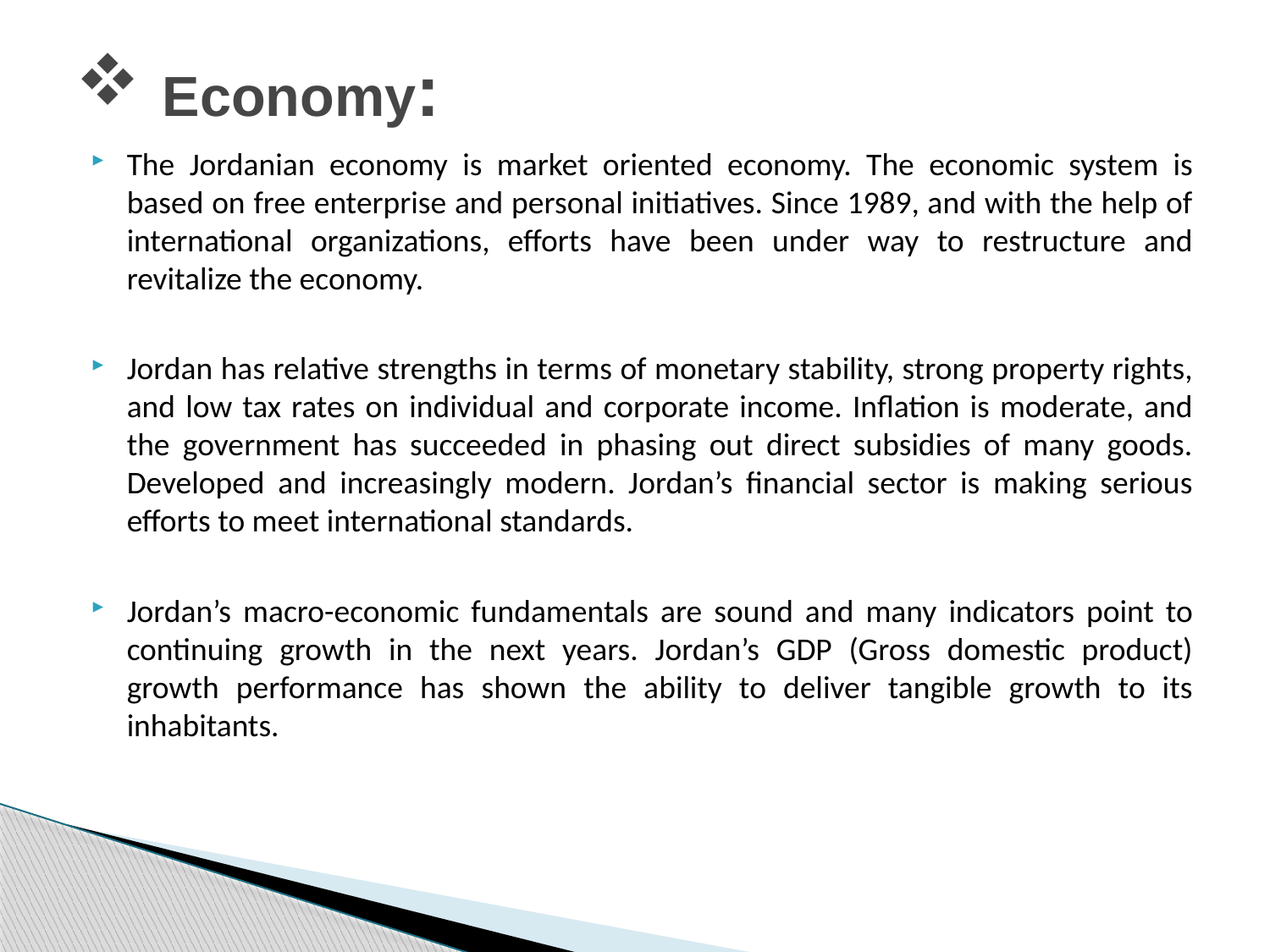

# Economy:
The Jordanian economy is market oriented economy. The economic system is based on free enterprise and personal initiatives. Since 1989, and with the help of international organizations, efforts have been under way to restructure and revitalize the economy.

Jordan has relative strengths in terms of monetary stability, strong property rights, and low tax rates on individual and corporate income. Inflation is moderate, and the government has succeeded in phasing out direct subsidies of many goods. Developed and increasingly modern. Jordan’s financial sector is making serious efforts to meet international standards.

Jordan’s macro-economic fundamentals are sound and many indicators point to continuing growth in the next years. Jordan’s GDP (Gross domestic product) growth performance has shown the ability to deliver tangible growth to its inhabitants.